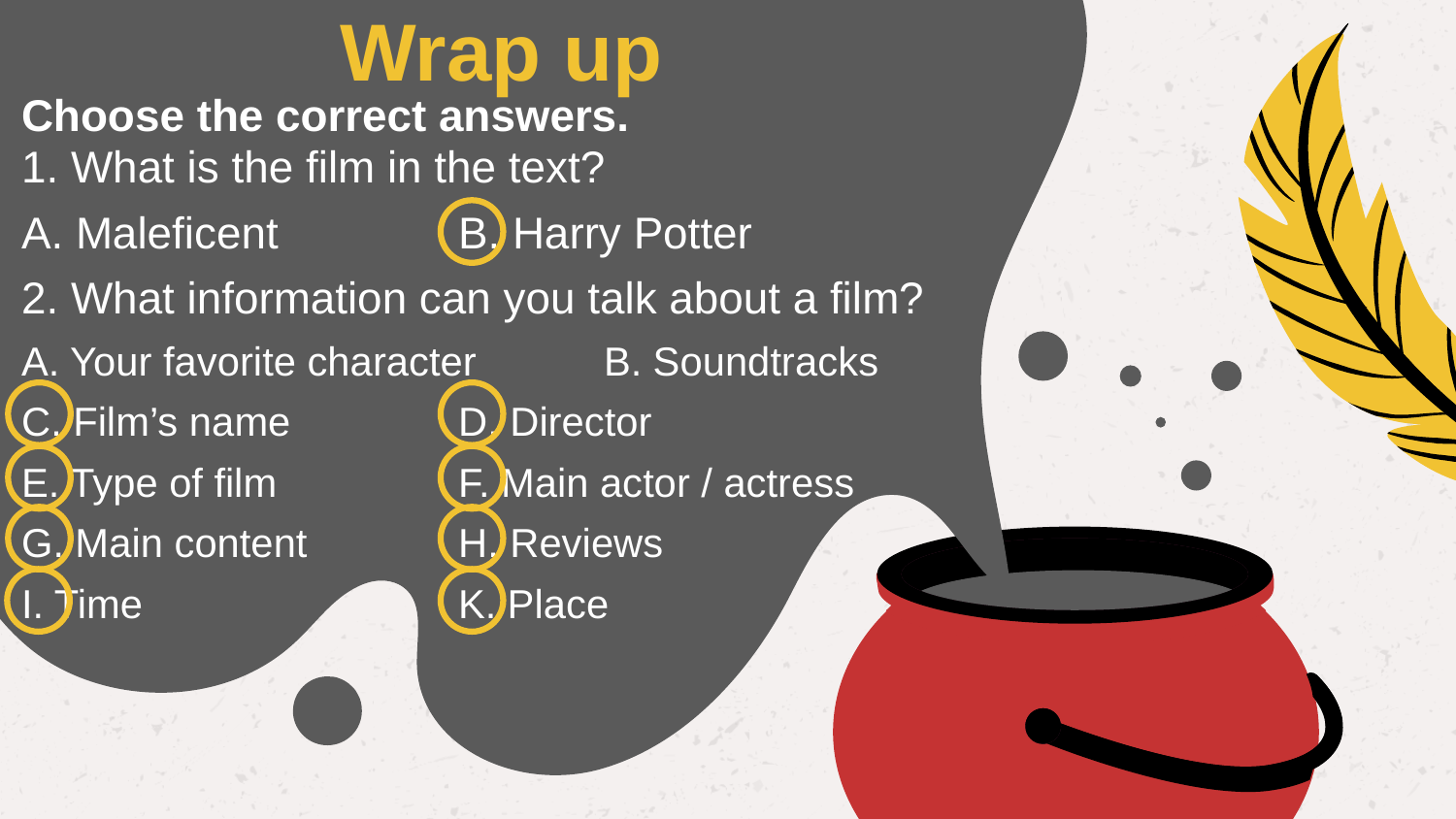

# Wrap up
Choose the correct answers.
1. What is the film in the text?
A. Maleficent		B. Harry Potter
2. What information can you talk about a film?
A. Your favorite character	B. Soundtracks
C. Film’s name		D. Director
E. Type of film		F. Main actor / actress
G. Main content		H. Reviews
I. Time			K. Place